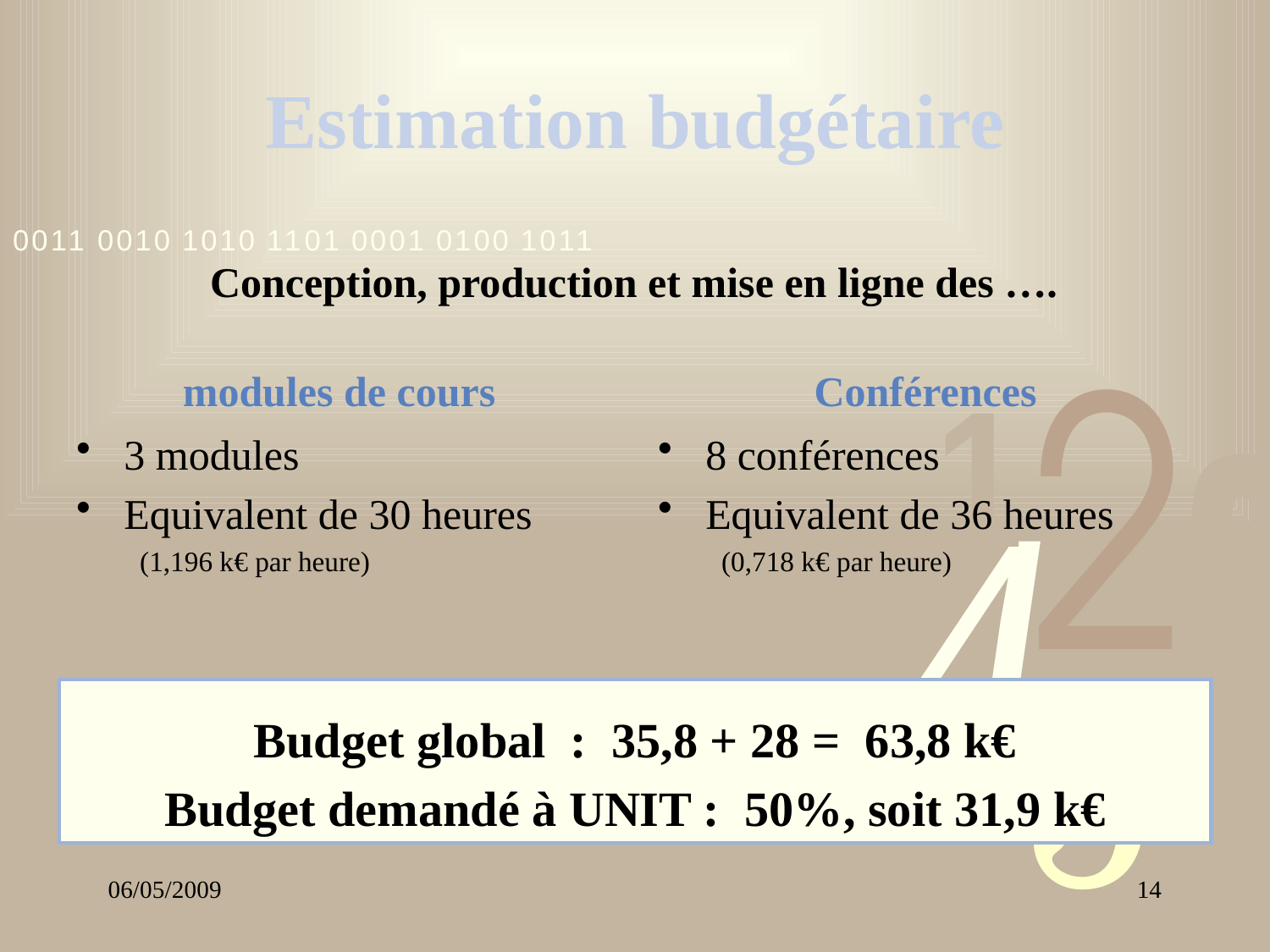

# Estimation budgétaire
Conception, production et mise en ligne des ….
modules de cours
Conférences
3 modules
Equivalent de 30 heures
(1,196 k€ par heure)

8 conférences
Equivalent de 36 heures
(0,718 k€ par heure)
Budget global  :  35,8 + 28 =  63,8 k€
Budget demandé à UNIT :  50%, soit 31,9 k€
06/05/2009
14